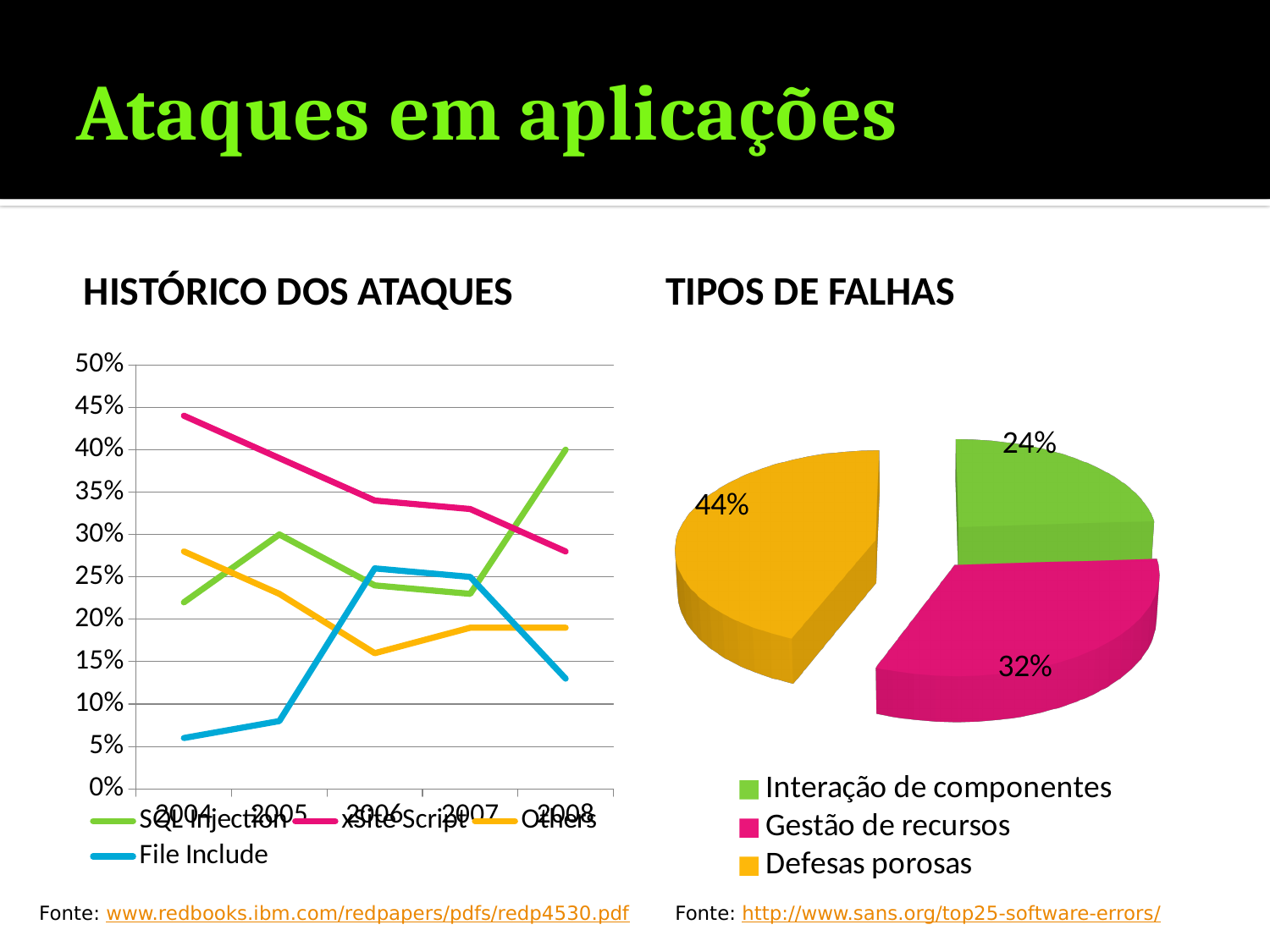

# Ataques em aplicações
Histórico dos ataques
Tipos de falhas

### Chart

| Category | SQL Injection | xSite Script | Others | File Include |
|---|---|---|---|---|
| 2004 | 0.22 | 0.44 | 0.28 | 0.06 |
| 2005 | 0.3 | 0.39 | 0.23 | 0.08 |
| 2006 | 0.24 | 0.34 | 0.16 | 0.26 |
| 2007 | 0.23 | 0.33 | 0.19 | 0.25 |
| 2008 | 0.4 | 0.28 | 0.19 | 0.13 |

[unsupported chart]

Fonte: www.redbooks.ibm.com/redpapers/pdfs/redp4530.pdf
Fonte: http://www.sans.org/top25-software-errors/